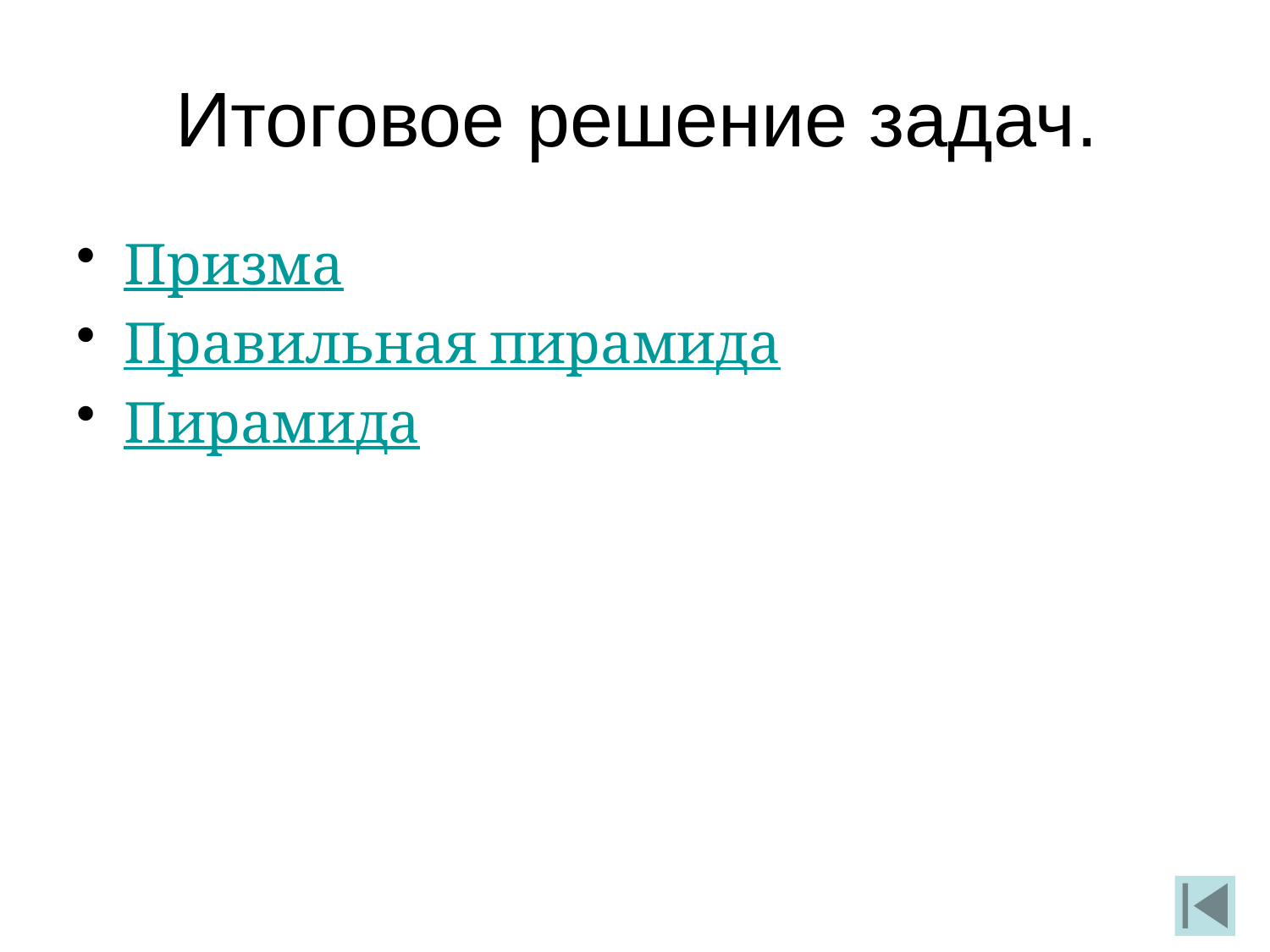

Призма
Правильная пирамида
Пирамида
Итоговое решение задач.